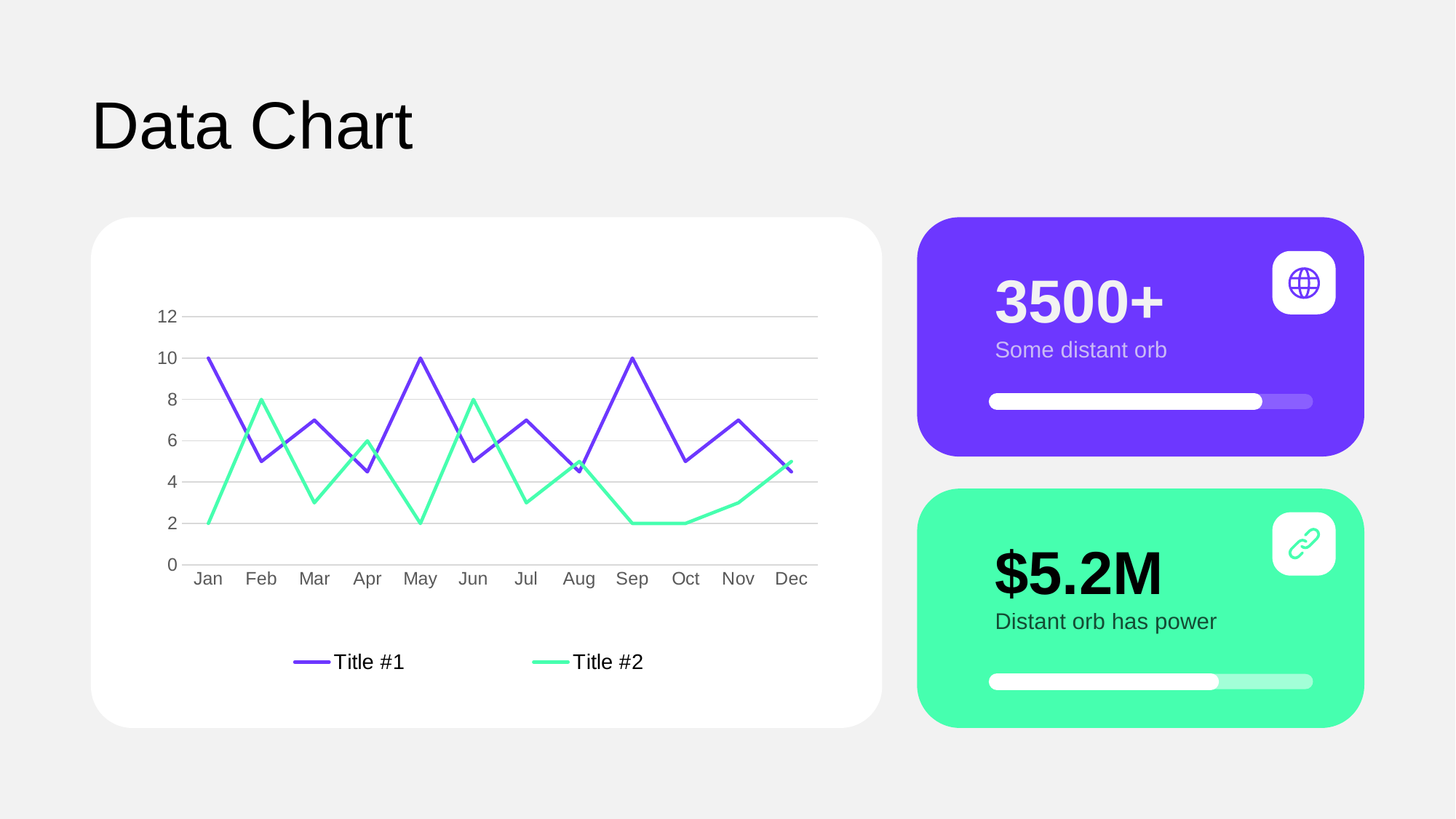

# Data Chart

3500+
Some distant orb

### Chart

| Category | Title #1 | Title #2 |
|---|---|---|
| Jan | 10.0 | 2.0 |
| Feb | 5.0 | 8.0 |
| Mar | 7.0 | 3.0 |
| Apr | 4.5 | 6.0 |
| May | 10.0 | 2.0 |
| Jun | 5.0 | 8.0 |
| Jul | 7.0 | 3.0 |
| Aug | 4.5 | 5.0 |
| Sep | 10.0 | 2.0 |
| Oct | 5.0 | 2.0 |
| Nov | 7.0 | 3.0 |
| Dec | 4.5 | 5.0 |
$5.2M
Distant orb has power